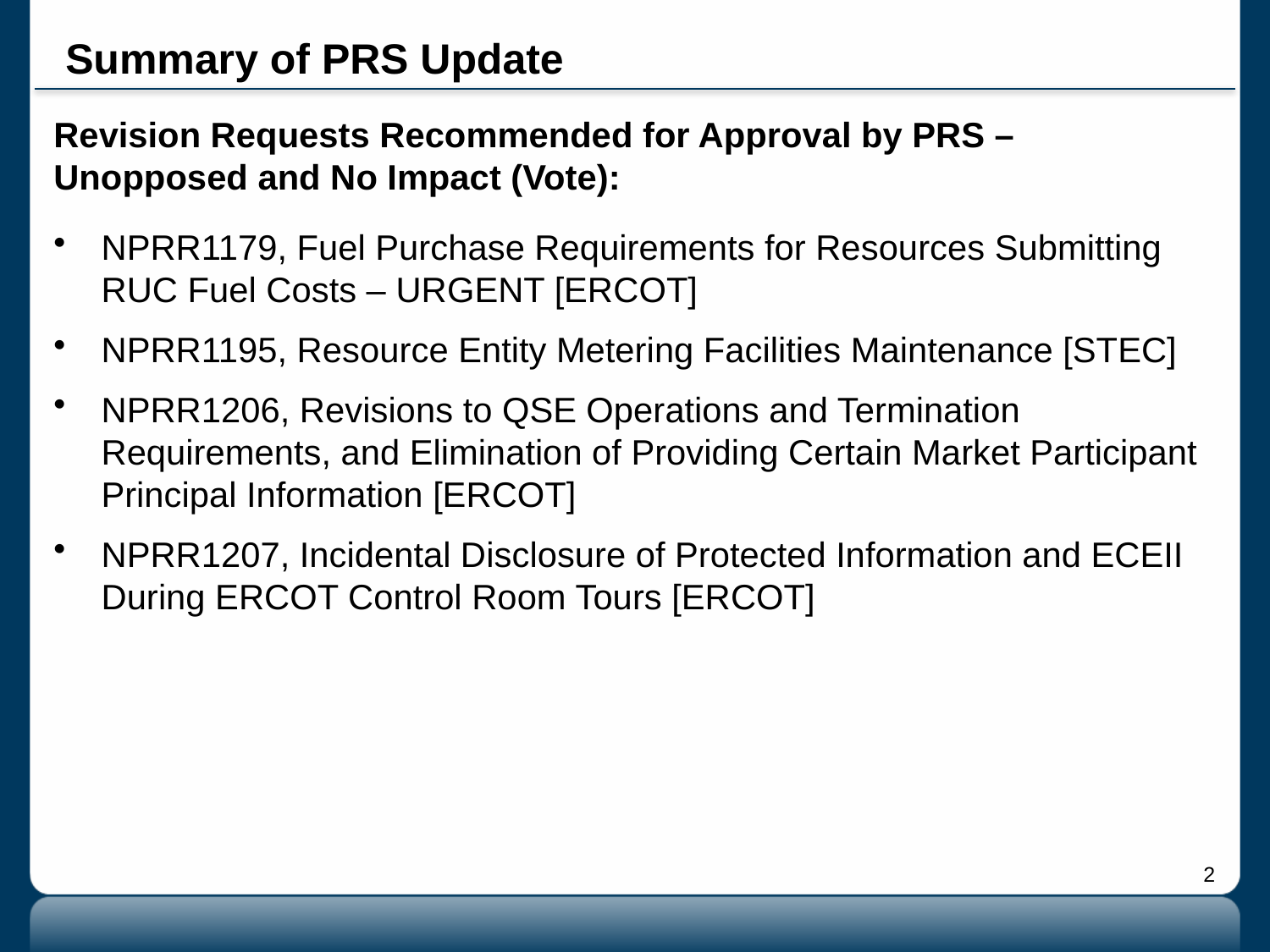

# Summary of PRS Update
Revision Requests Recommended for Approval by PRS – Unopposed and No Impact (Vote):
NPRR1179, Fuel Purchase Requirements for Resources Submitting RUC Fuel Costs – URGENT [ERCOT]
NPRR1195, Resource Entity Metering Facilities Maintenance [STEC]
NPRR1206, Revisions to QSE Operations and Termination Requirements, and Elimination of Providing Certain Market Participant Principal Information [ERCOT]
NPRR1207, Incidental Disclosure of Protected Information and ECEII During ERCOT Control Room Tours [ERCOT]